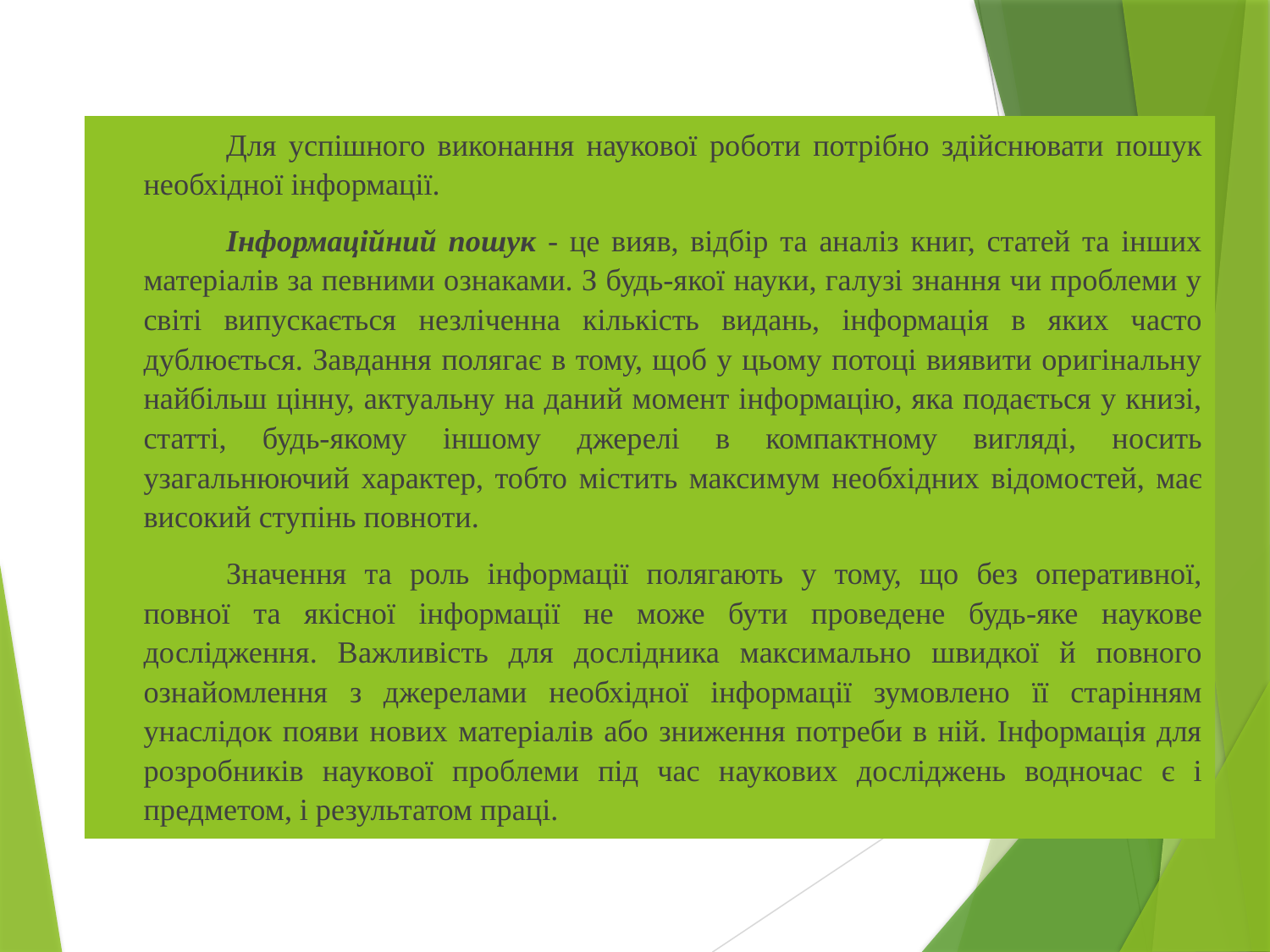

Для успішного виконання наукової роботи потрібно здійснювати пошук необхідної інформації.
Інформаційний пошук - це вияв, відбір та аналіз книг, статей та інших матеріалів за певними ознаками. З будь-якої науки, галузі знання чи проблеми у світі випускається незліченна кількість видань, інформація в яких часто дублюється. Завдання полягає в тому, щоб у цьому потоці виявити оригінальну найбільш цінну, актуальну на даний момент інформацію, яка подається у книзі, статті, будь-якому іншому джерелі в компактному вигляді, носить узагальнюючий характер, тобто містить максимум необхідних відомостей, має високий ступінь повноти.
Значення та роль інформації полягають у тому, що без оперативної, повної та якісної інформації не може бути проведене будь-яке наукове дослідження. Важливість для дослідника максимально швидкої й повного ознайомлення з джерелами необхідної інформації зумовлено її старінням унаслідок появи нових матеріалів або зниження потреби в ній. Інформація для розробників наукової проблеми під час наукових досліджень водночас є і предметом, і результатом праці.